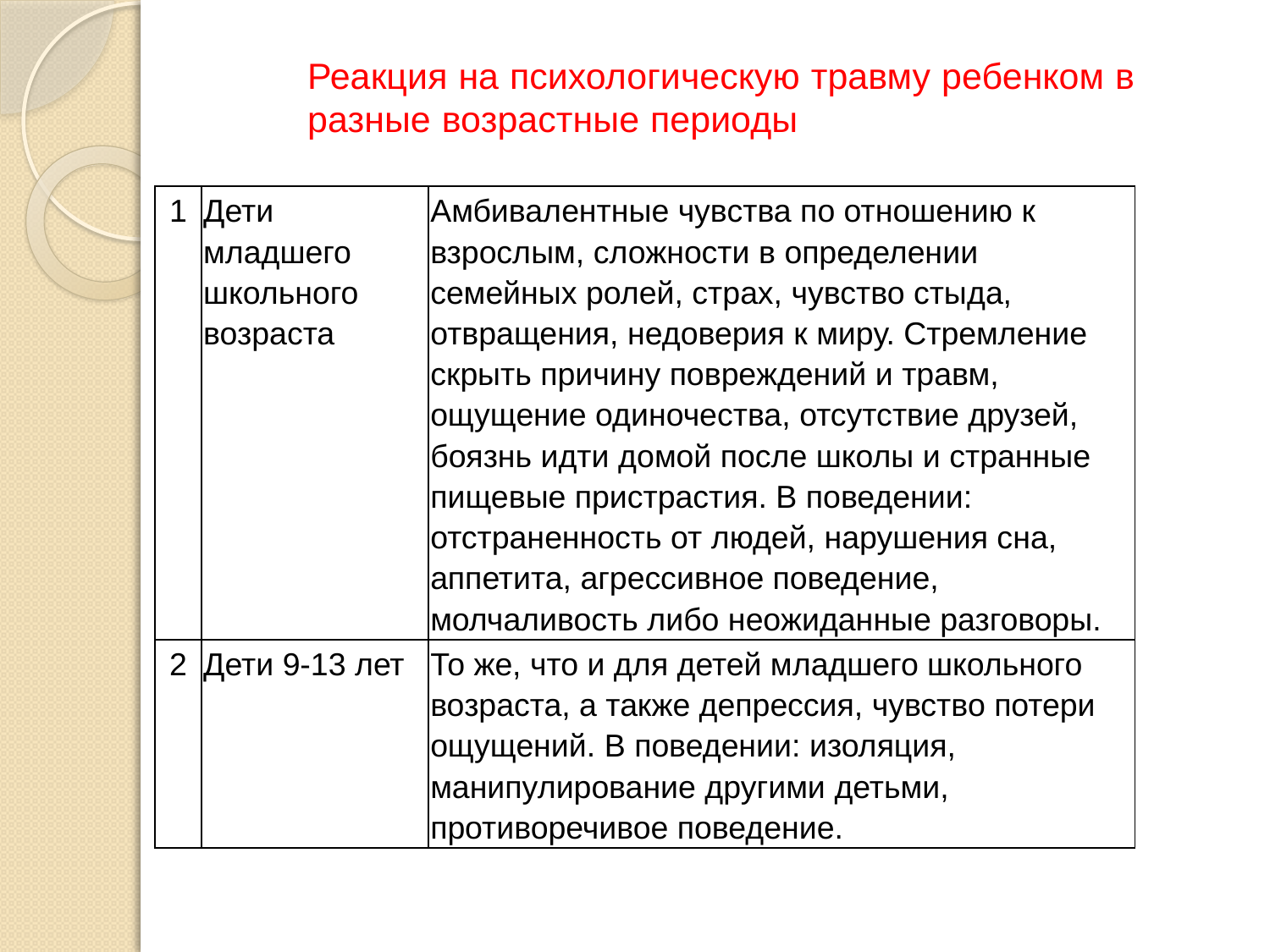

# Реакция на психологическую травму ребенком в разные возрастные периоды
| 1 | Дети младшего школьного возраста | Амбивалентные чувства по отношению к взрослым, сложности в определении семейных ролей, страх, чувство стыда, отвращения, недоверия к миру. Стремление скрыть причину повреждений и травм, ощущение одиночества, отсутствие друзей, боязнь идти домой после школы и странные пищевые пристрастия. В поведении: отстраненность от людей, нарушения сна, аппетита, агрессивное поведение, молчаливость либо неожиданные разговоры. |
| --- | --- | --- |
| 2 | Дети 9-13 лет | То же, что и для детей младшего школьного возраста, а также депрессия, чувство потери ощущений. В поведении: изоляция, манипулирование другими детьми, противоречивое поведение. |